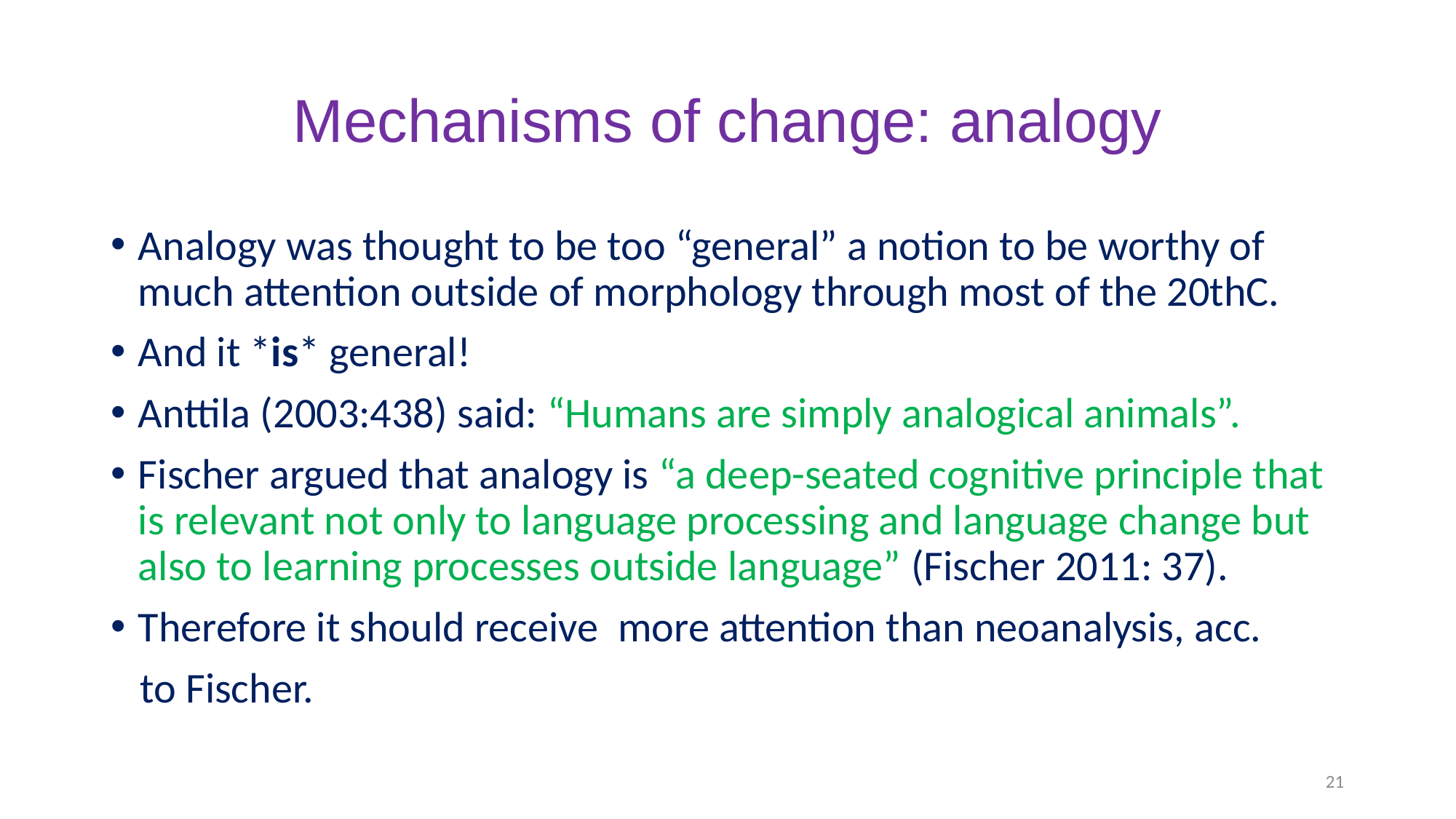

# Mechanisms of change: analogy
Analogy was thought to be too “general” a notion to be worthy of much attention outside of morphology through most of the 20thC.
And it *is* general!
Anttila (2003:438) said: “Humans are simply analogical animals”.
Fischer argued that analogy is “a deep-seated cognitive principle that is relevant not only to language processing and language change but also to learning processes outside language” (Fischer 2011: 37).
Therefore it should receive  more attention than neoanalysis, acc.
   to Fischer.

21